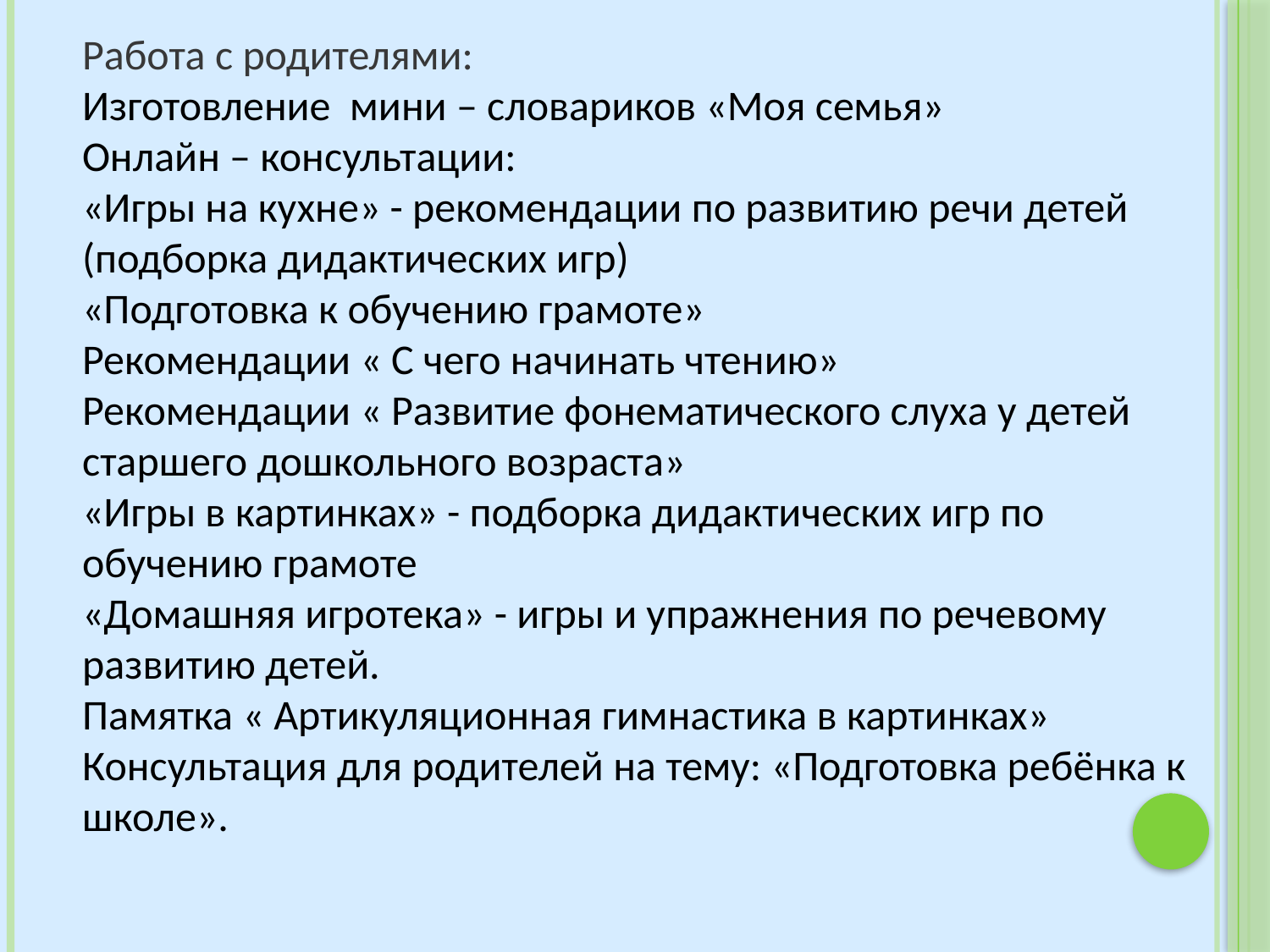

Работа с родителями:
Изготовление  мини – словариков «Моя семья»
Онлайн – консультации:
«Игры на кухне» - рекомендации по развитию речи детей (подборка дидактических игр)
«Подготовка к обучению грамоте»
Рекомендации « С чего начинать чтению»
Рекомендации « Развитие фонематического слуха у детей старшего дошкольного возраста»
«Игры в картинках» - подборка дидактических игр по обучению грамоте
«Домашняя игротека» - игры и упражнения по речевому развитию детей.
Памятка « Артикуляционная гимнастика в картинках»
Консультация для родителей на тему: «Подготовка ребёнка к школе».